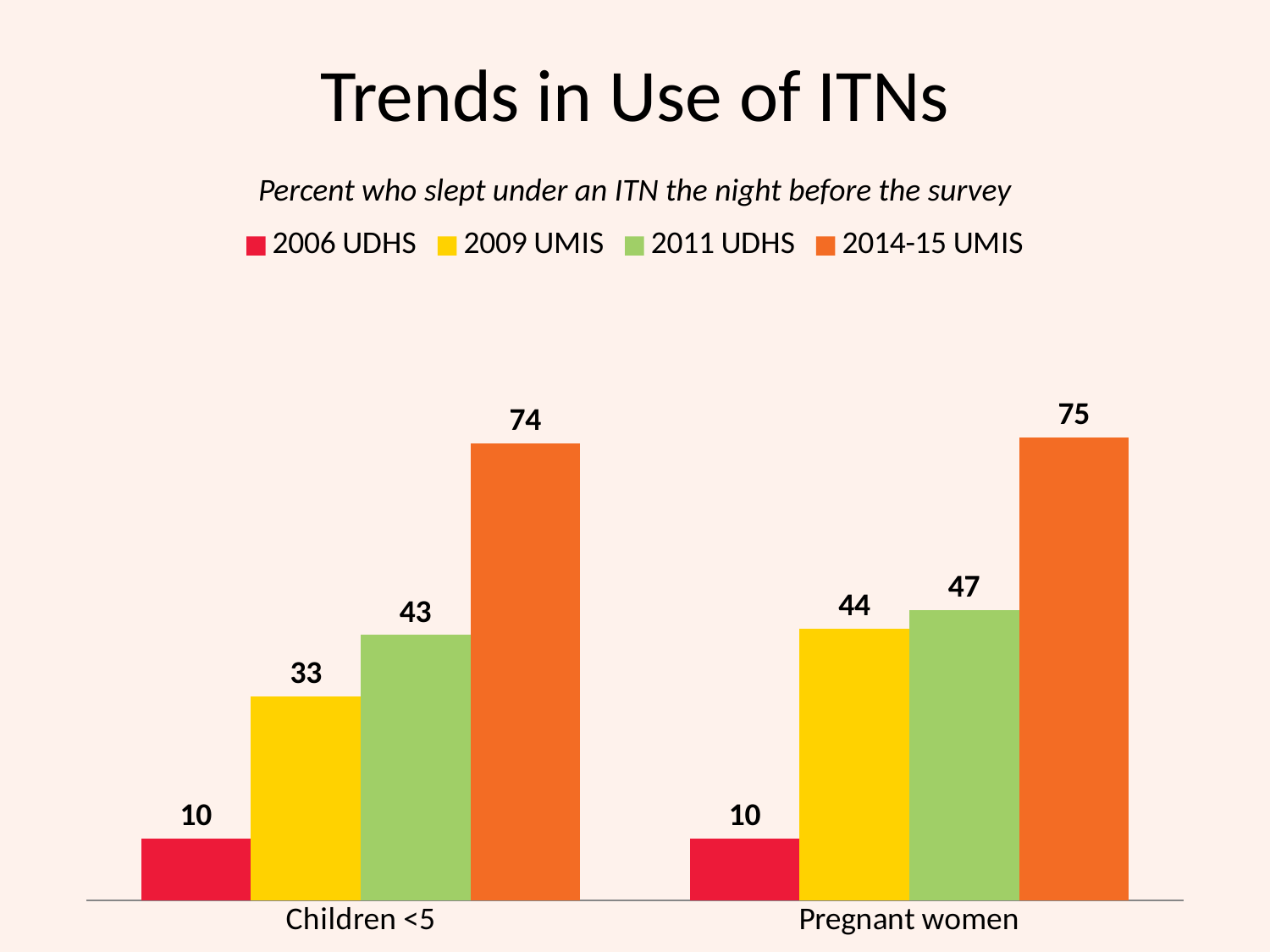

Trends in Use of ITNs
Percent who slept under an ITN the night before the survey

### Chart

| Category | 2006 UDHS | 2009 UMIS | 2011 UDHS | 2014-15 UMIS |
|---|---|---|---|---|
| Children <5 | 10.0 | 33.0 | 43.0 | 74.0 |
| Pregnant women | 10.0 | 44.0 | 47.0 | 75.0 |